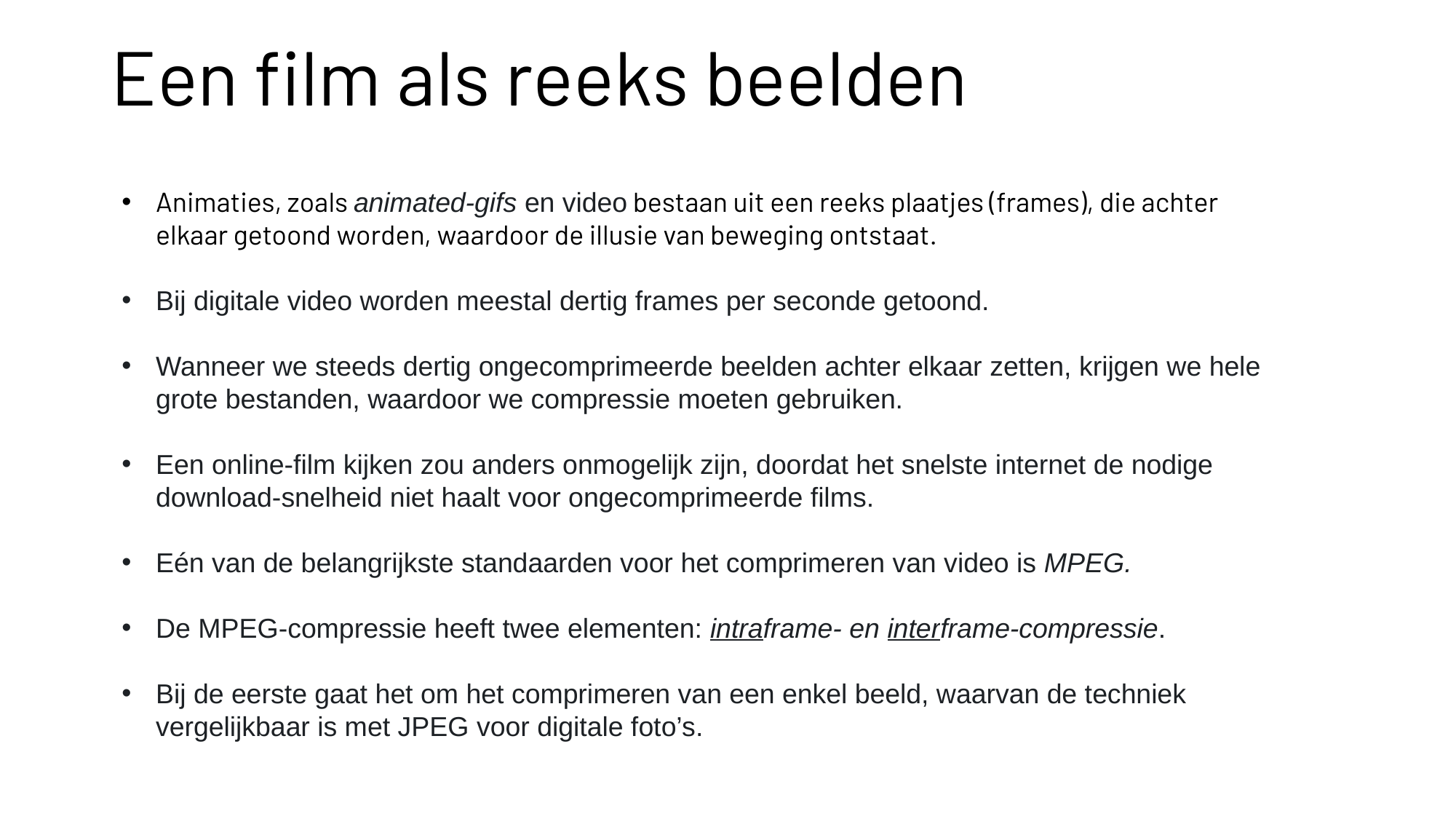

Een film als reeks beelden
Animaties, zoals animated-gifs en video bestaan uit een reeks plaatjes (frames), die achter elkaar getoond worden, waardoor de illusie van beweging ontstaat.
Bij digitale video worden meestal dertig frames per seconde getoond.

Wanneer we steeds dertig ongecomprimeerde beelden achter elkaar zetten, krijgen we hele grote bestanden, waardoor we compressie moeten gebruiken.
Een online-film kijken zou anders onmogelijk zijn, doordat het snelste internet de nodige download-snelheid niet haalt voor ongecomprimeerde films.
Eén van de belangrijkste standaarden voor het comprimeren van video is MPEG.
De MPEG-compressie heeft twee elementen: intraframe- en interframe-compressie.

Bij de eerste gaat het om het comprimeren van een enkel beeld, waarvan de techniek vergelijkbaar is met JPEG voor digitale foto’s.